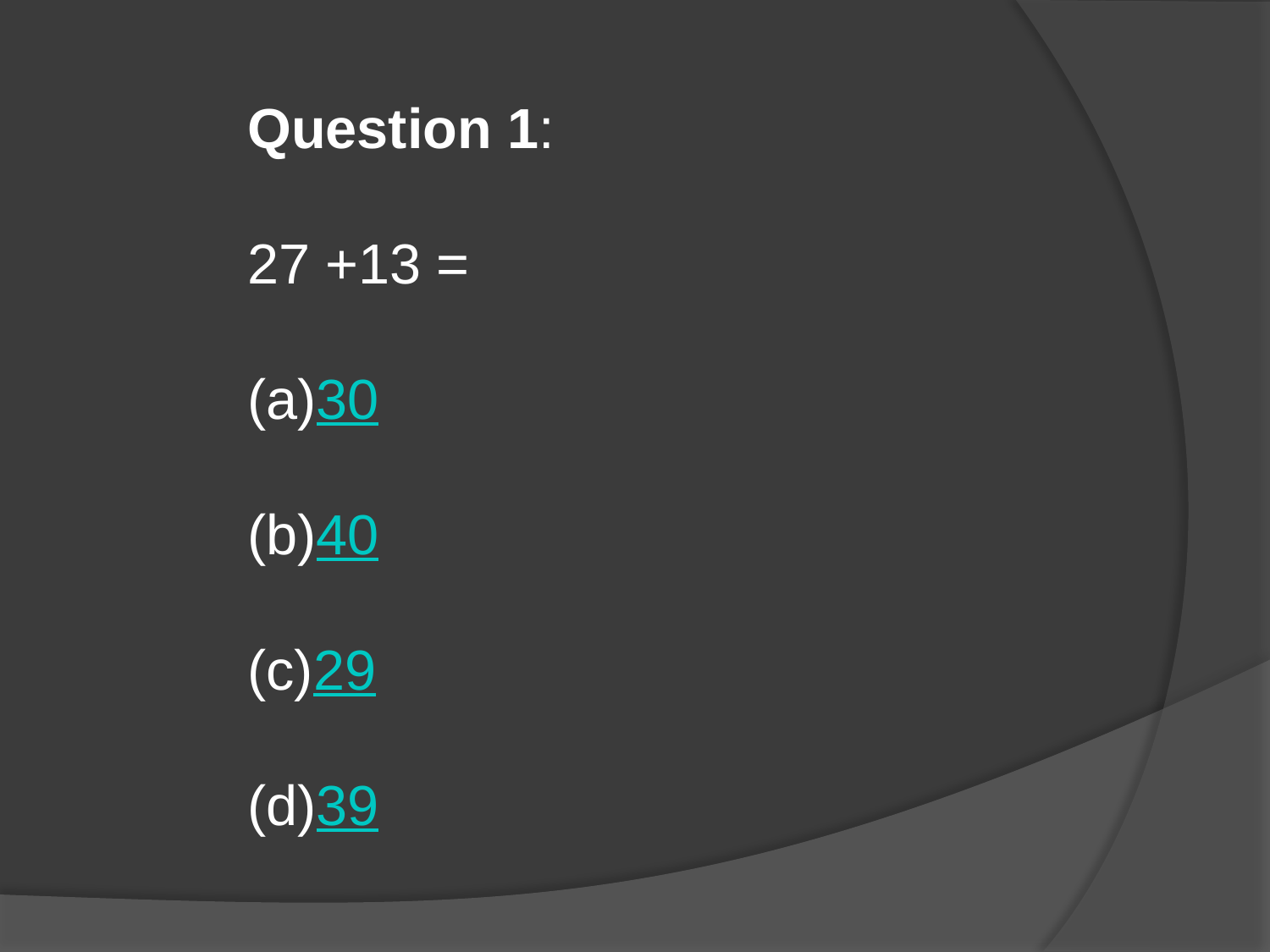

Question 1:

27 +13 =
30
40
29
39